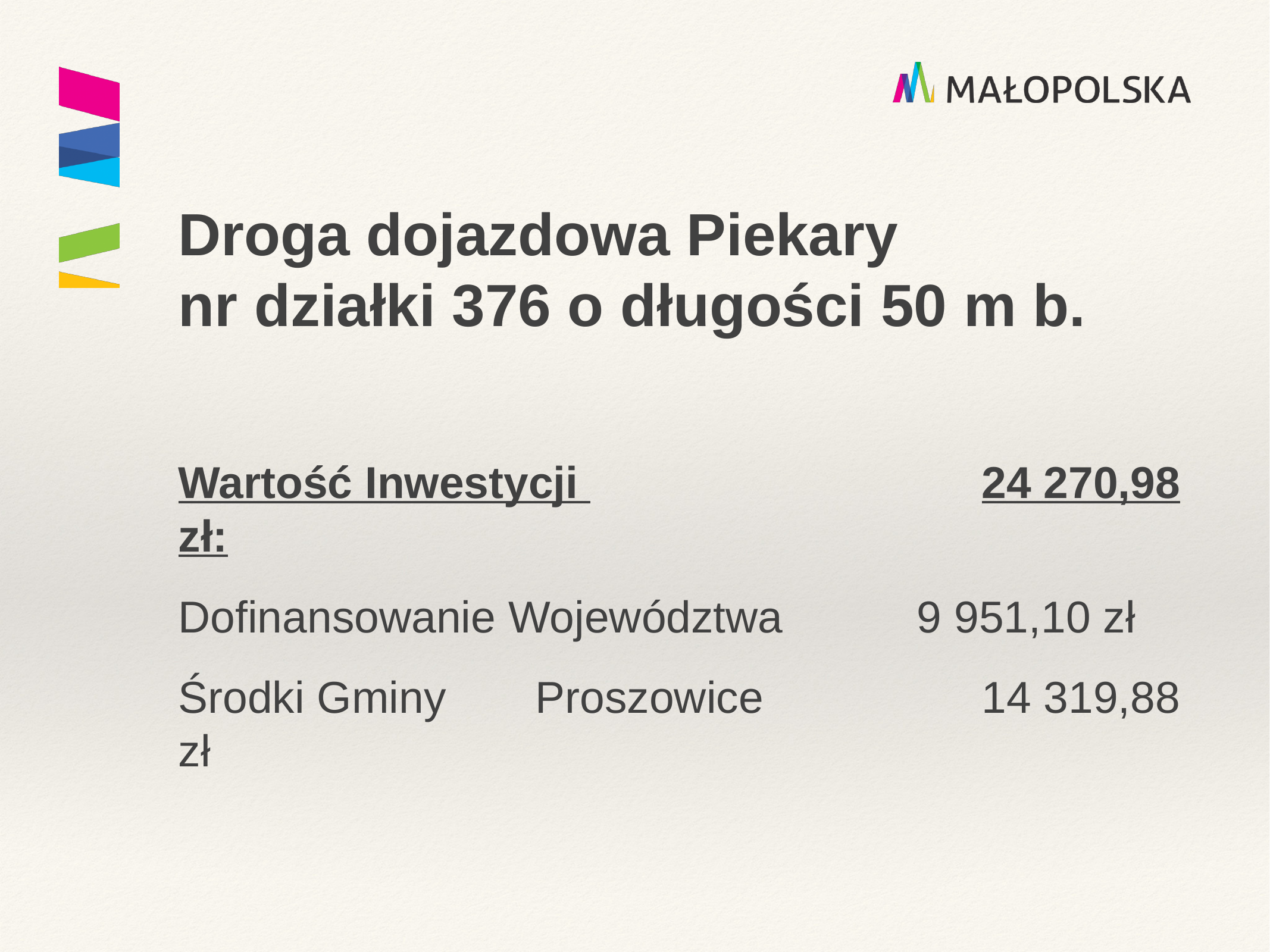

Droga dojazdowa Piekary
nr działki 376 o długości 50 m b.

Wartość Inwestycji 					24 270,98 zł:
Dofinansowanie Województwa		  9 951,10 zł
Środki Gminy	Proszowice			14 319,88 zł